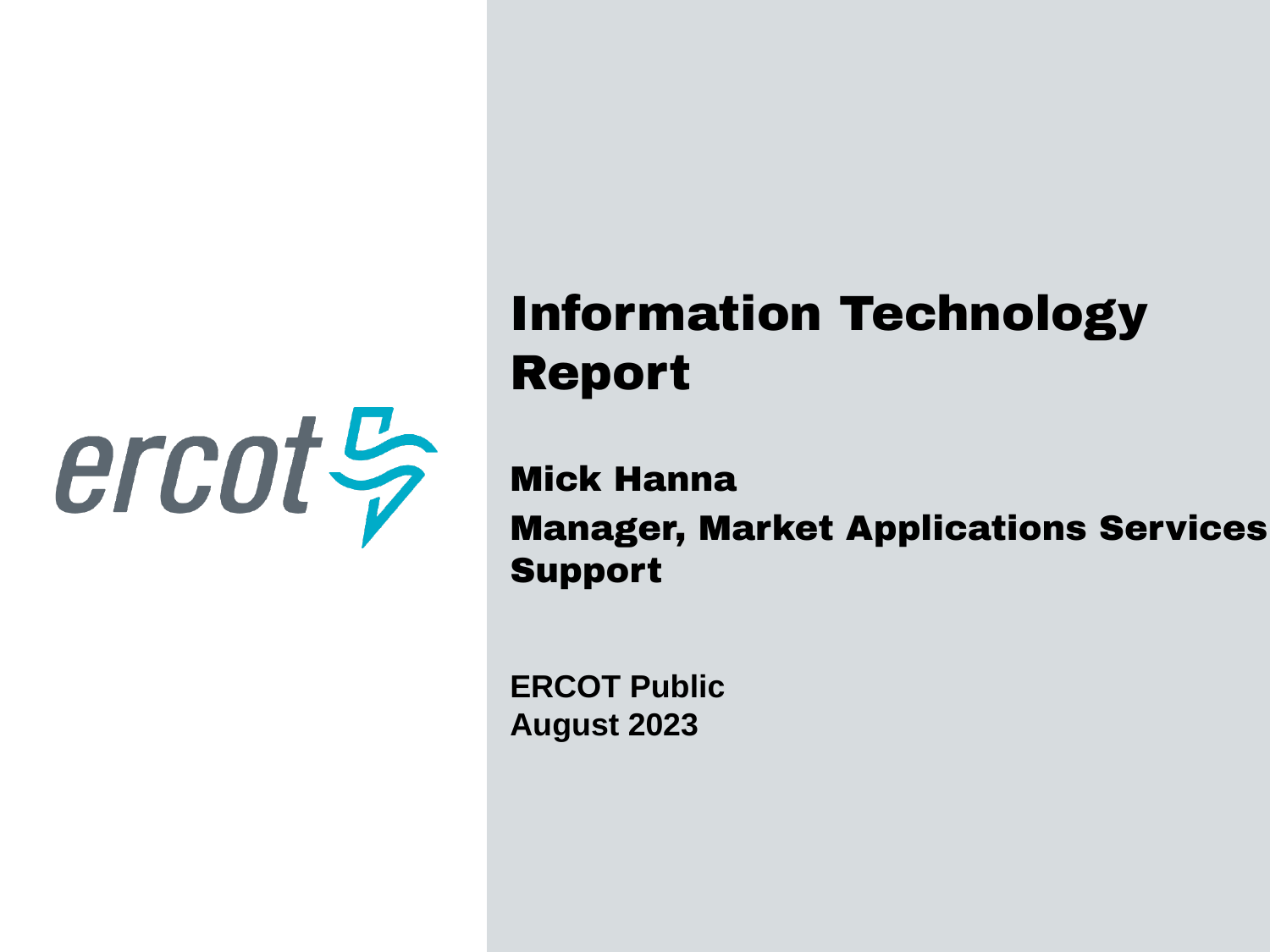

Information Technology Report

Mick Hanna
Manager, Market Applications Services Support

ERCOT Public
August 2023